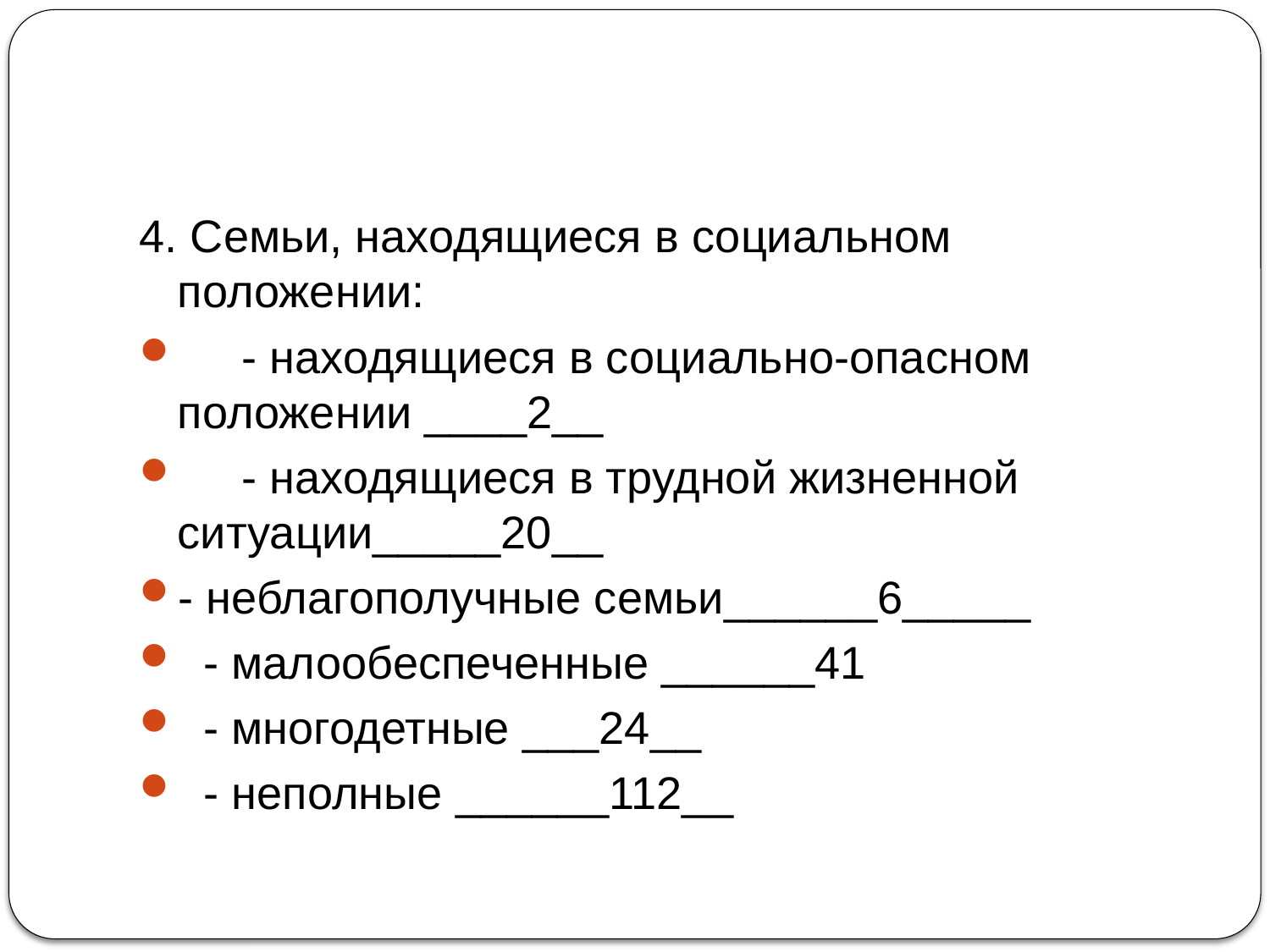

#
4. Семьи, находящиеся в социальном положении:
     - находящиеся в социально-опасном положении ____2__
     - находящиеся в трудной жизненной ситуации_____20__
- неблагополучные семьи______6_____
  - малообеспеченные ______41
  - многодетные ___24__
  - неполные ______112__